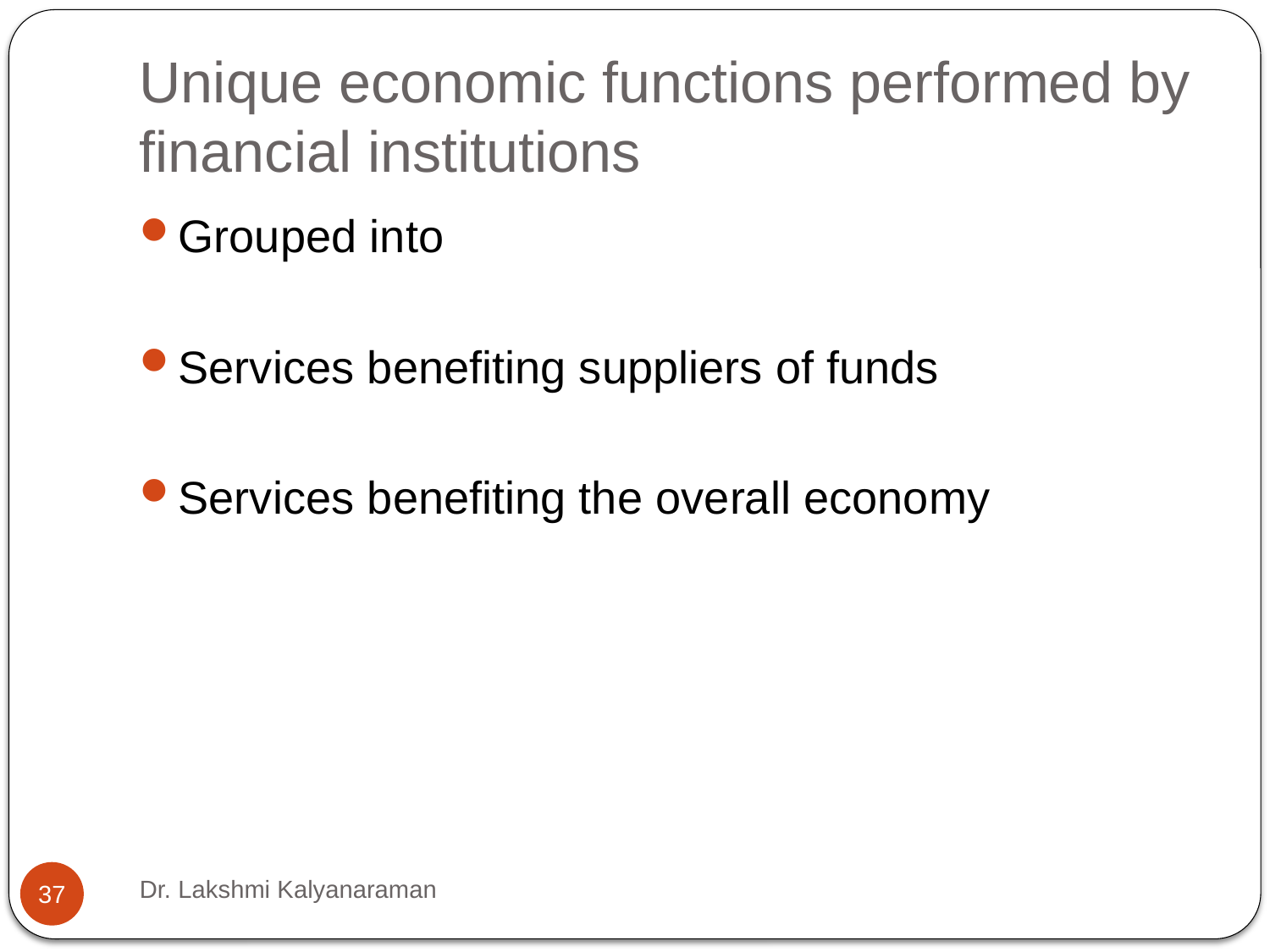

# Unique economic functions performed by financial institutions
Grouped into

Services benefiting suppliers of funds

Services benefiting the overall economy
Dr. Lakshmi Kalyanaraman
37